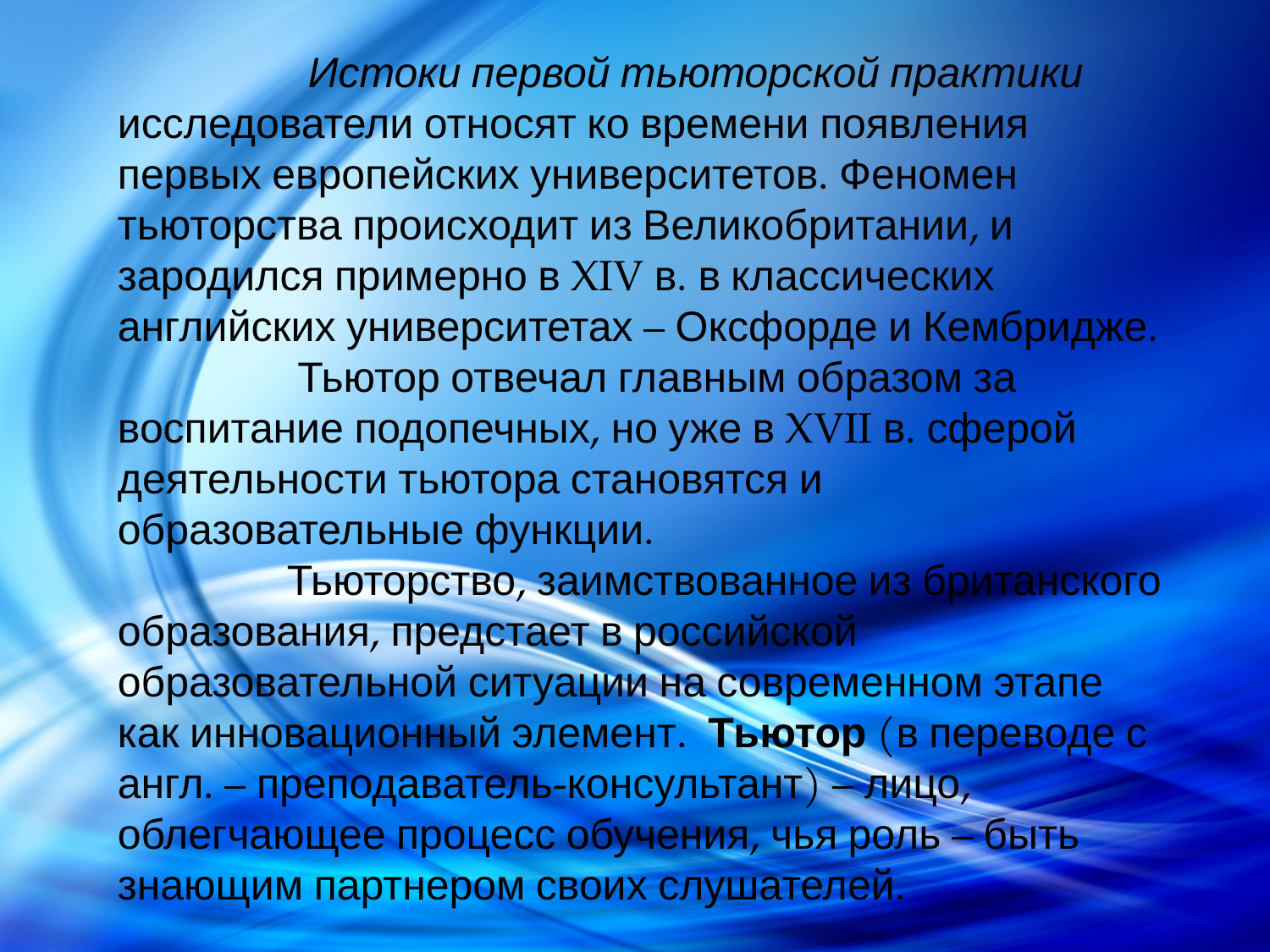

Истоки первой тьюторской практики исследователи относят ко времени появления первых европейских университетов. Феномен тьюторства происходит из Великобритании, и зародился примерно в XIV в. в классических английских университетах – Оксфорде и Кембридже.
                 Тьютор отвечал главным образом за воспитание подопечных, но уже в XVII в. сферой деятельности тьютора становятся и образовательные функции.
                Тьюторство, заимствованное из британского образования, предстает в российской образовательной ситуации на современном этапе как инновационный элемент.  Тьютор (в переводе с англ. – преподаватель-консультант) – лицо, облегчающее процесс обучения, чья роль – быть знающим партнером своих слушателей.